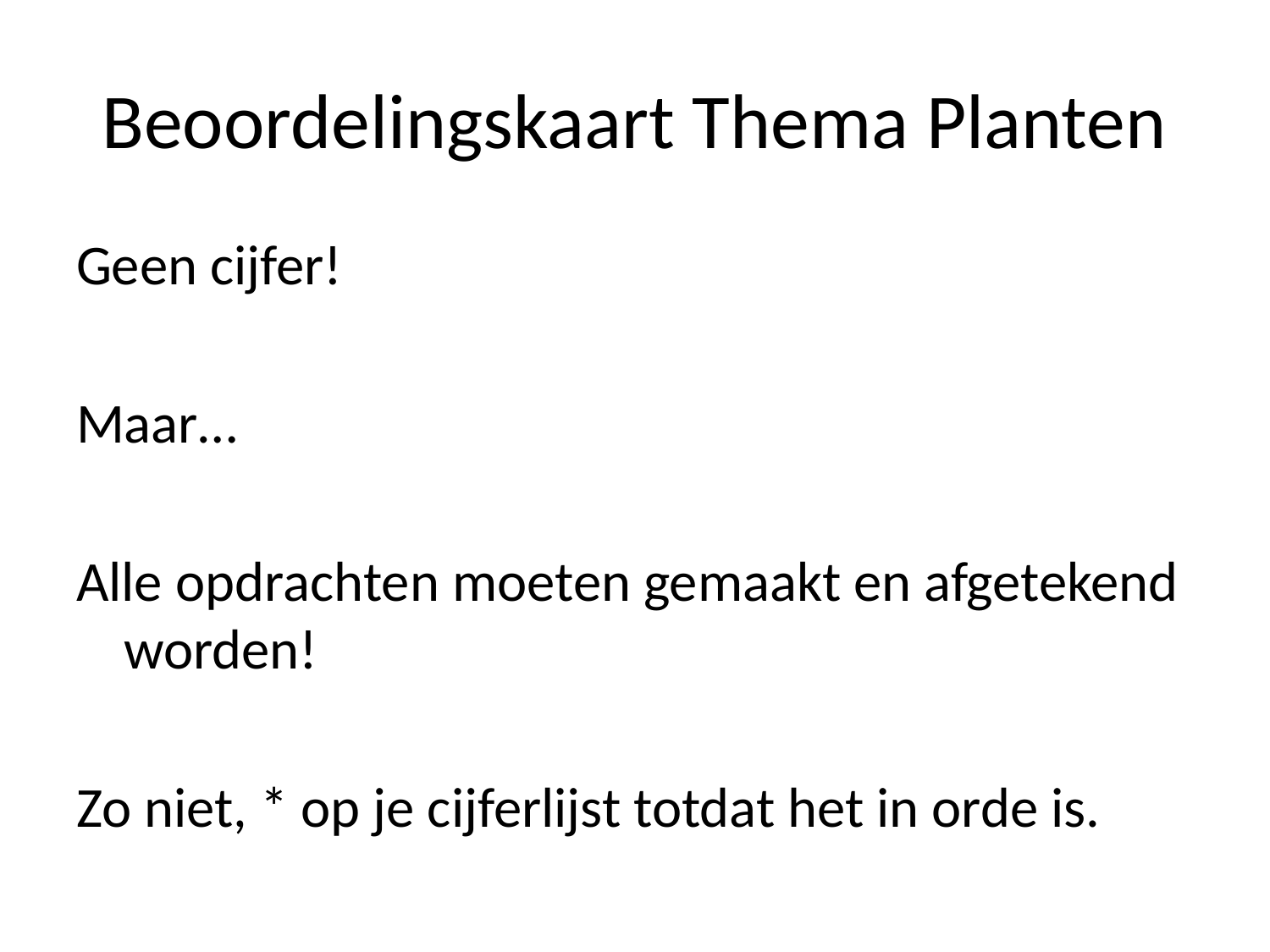

# Beoordelingskaart Thema Planten
Geen cijfer!

Maar…

Alle opdrachten moeten gemaakt en afgetekend worden!

Zo niet, * op je cijferlijst totdat het in orde is.